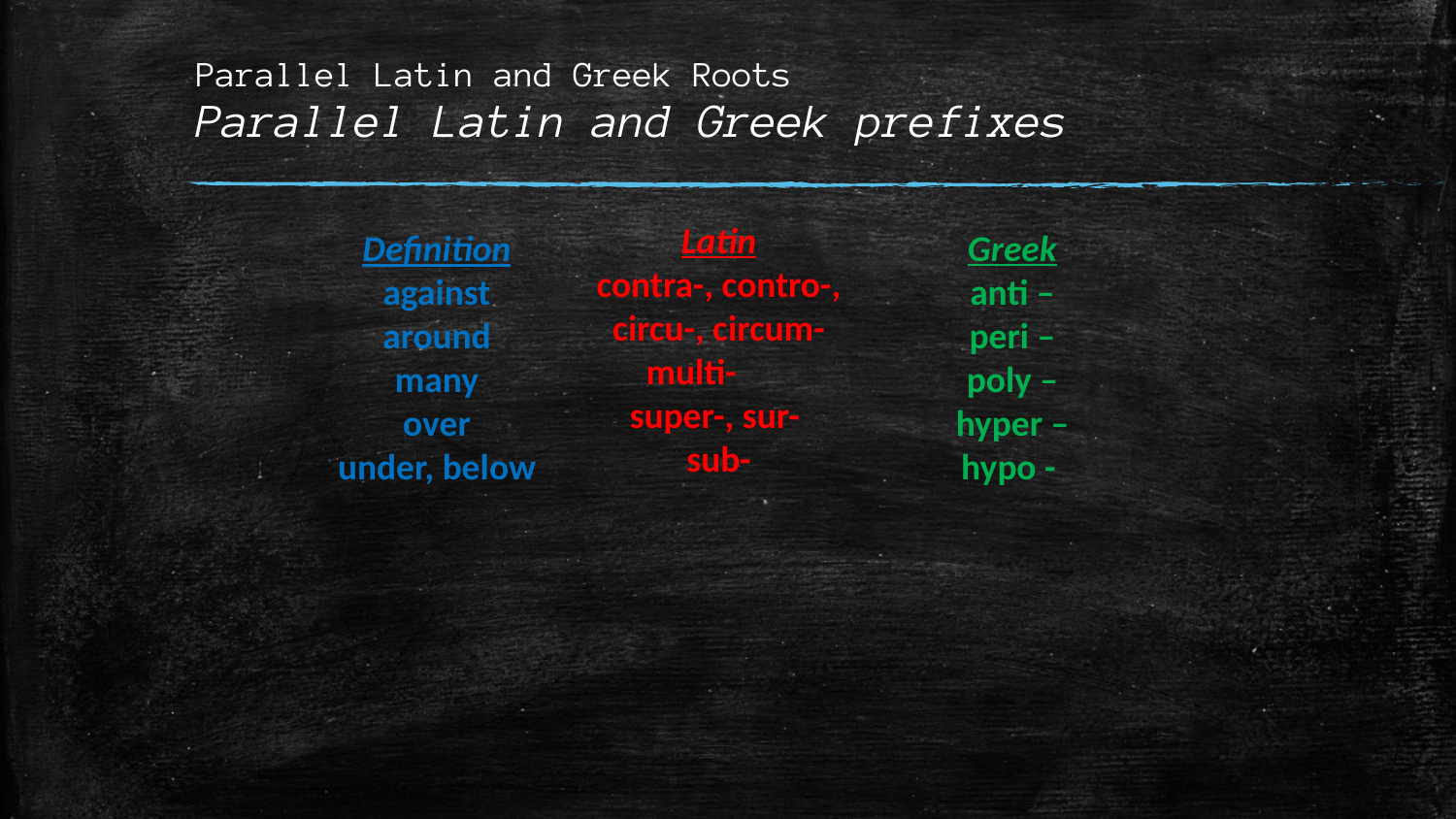

# Parallel Latin and Greek Roots Parallel Latin and Greek prefixes
Latin
contra-, contro-,
circu-, circum-
multi-
super-, sur-
sub-

Greek
anti –
peri –
poly –
hyper –
hypo -

Definition
against
around
many
over
under, below